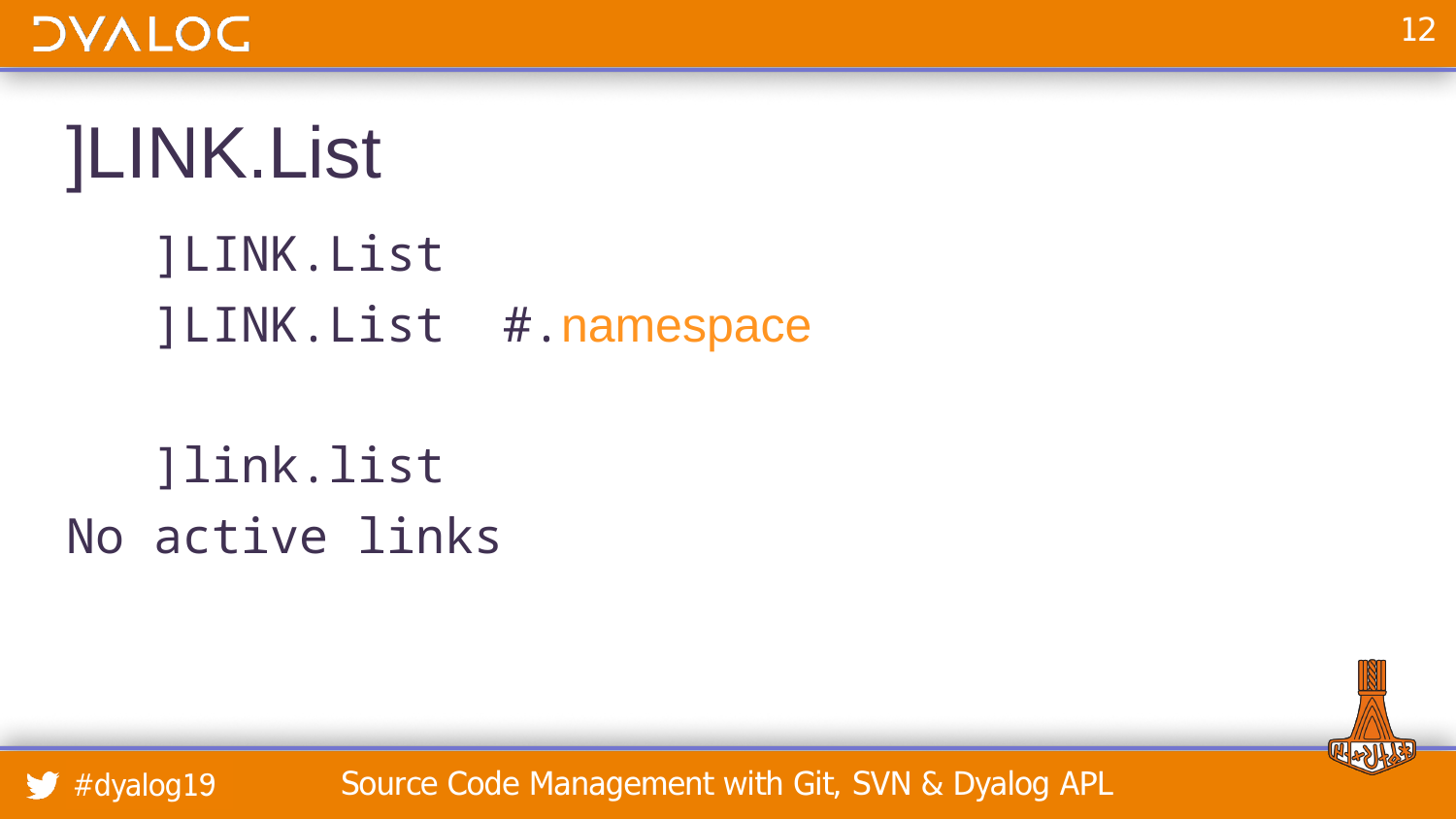

# ]LINK.List
   ]LINK.List
   ]LINK.List  #.namespace

   ]link.list
No active links